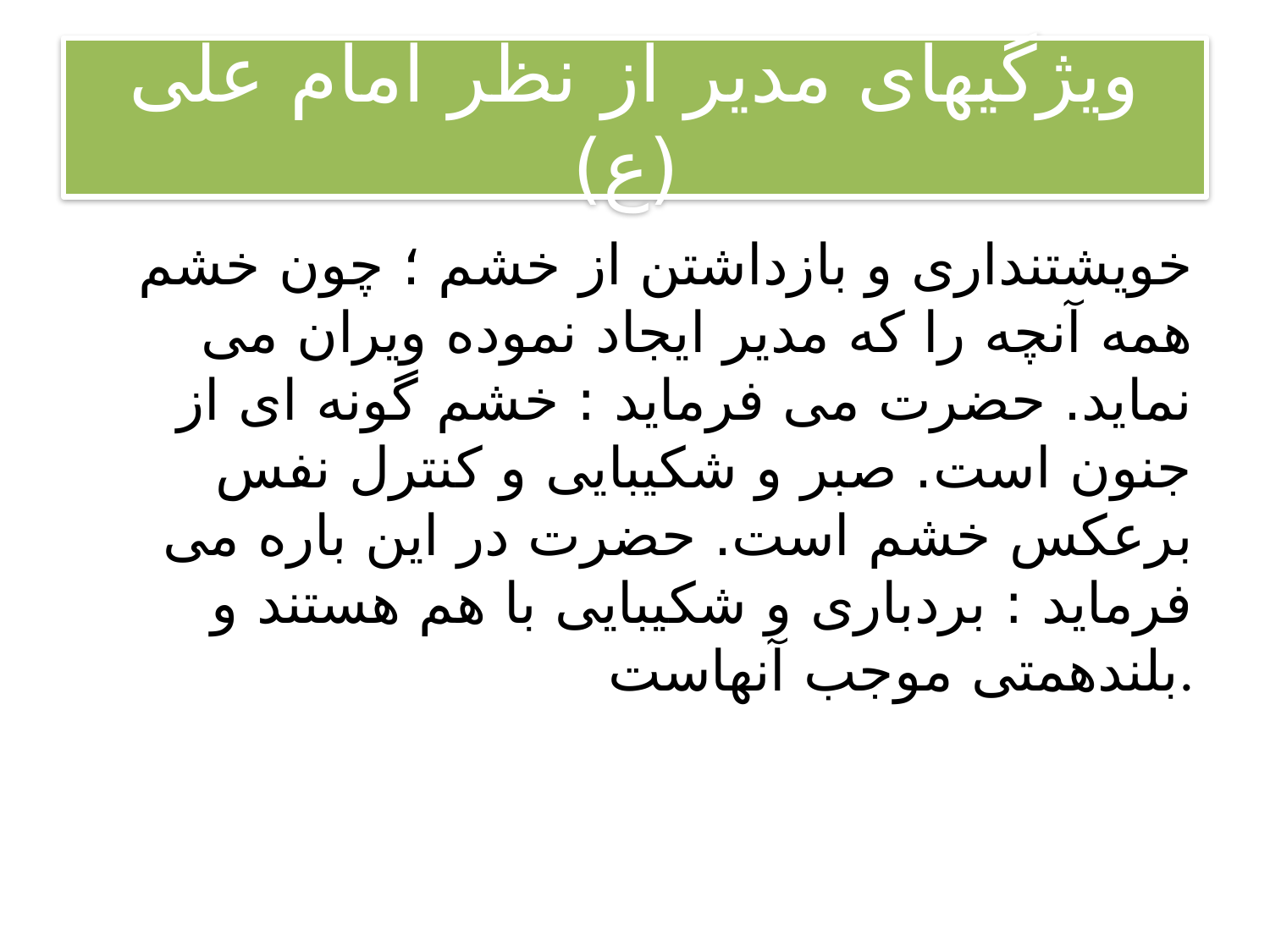

# ویژگیهای مدیر از نظر امام علی (ع)
خویشتنداری و بازداشتن از خشم ؛ چون خشم همه آنچه را که مدیر ایجاد نموده ویران می نماید. حضرت می فرماید : خشم گونه ای از جنون است. صبر و شکیبایی و کنترل نفس برعکس خشم است. حضرت در این باره می فرماید : بردباری و شکیبایی با هم هستند و بلندهمتی موجب آنهاست.